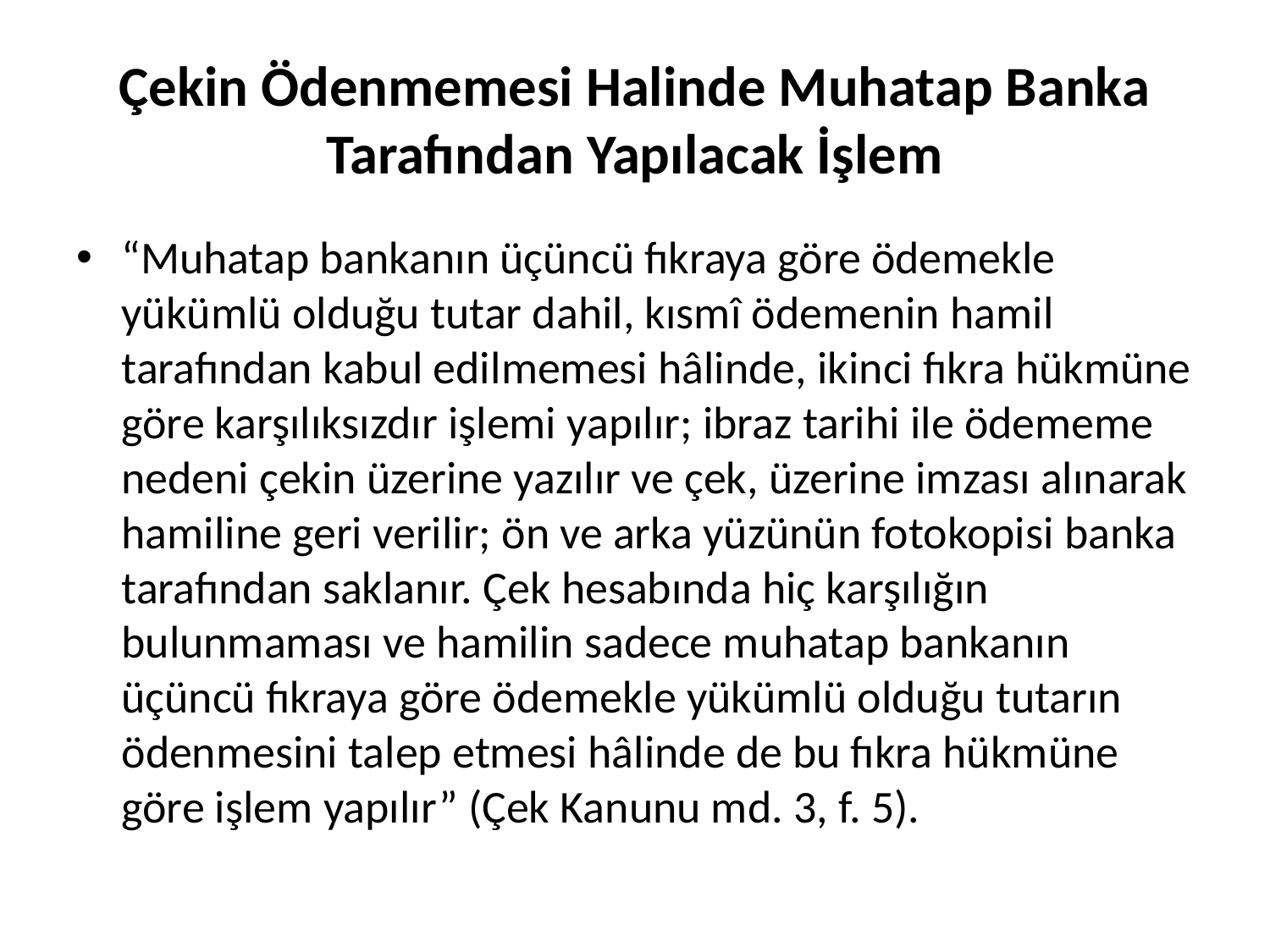

# Çekin Ödenmemesi Halinde Muhatap Banka Tarafından Yapılacak İşlem
“Muhatap bankanın üçüncü fıkraya göre ödemekle yükümlü olduğu tutar dahil, kısmî ödemenin hamil tarafından kabul edilmemesi hâlinde, ikinci fıkra hükmüne göre karşılıksızdır işlemi yapılır; ibraz tarihi ile ödememe nedeni çekin üzerine yazılır ve çek, üzerine imzası alınarak hamiline geri verilir; ön ve arka yüzünün fotokopisi banka tarafından saklanır. Çek hesabında hiç karşılığın bulunmaması ve hamilin sadece muhatap bankanın üçüncü fıkraya göre ödemekle yükümlü olduğu tutarın ödenmesini talep etmesi hâlinde de bu fıkra hükmüne göre işlem yapılır” (Çek Kanunu md. 3, f. 5).